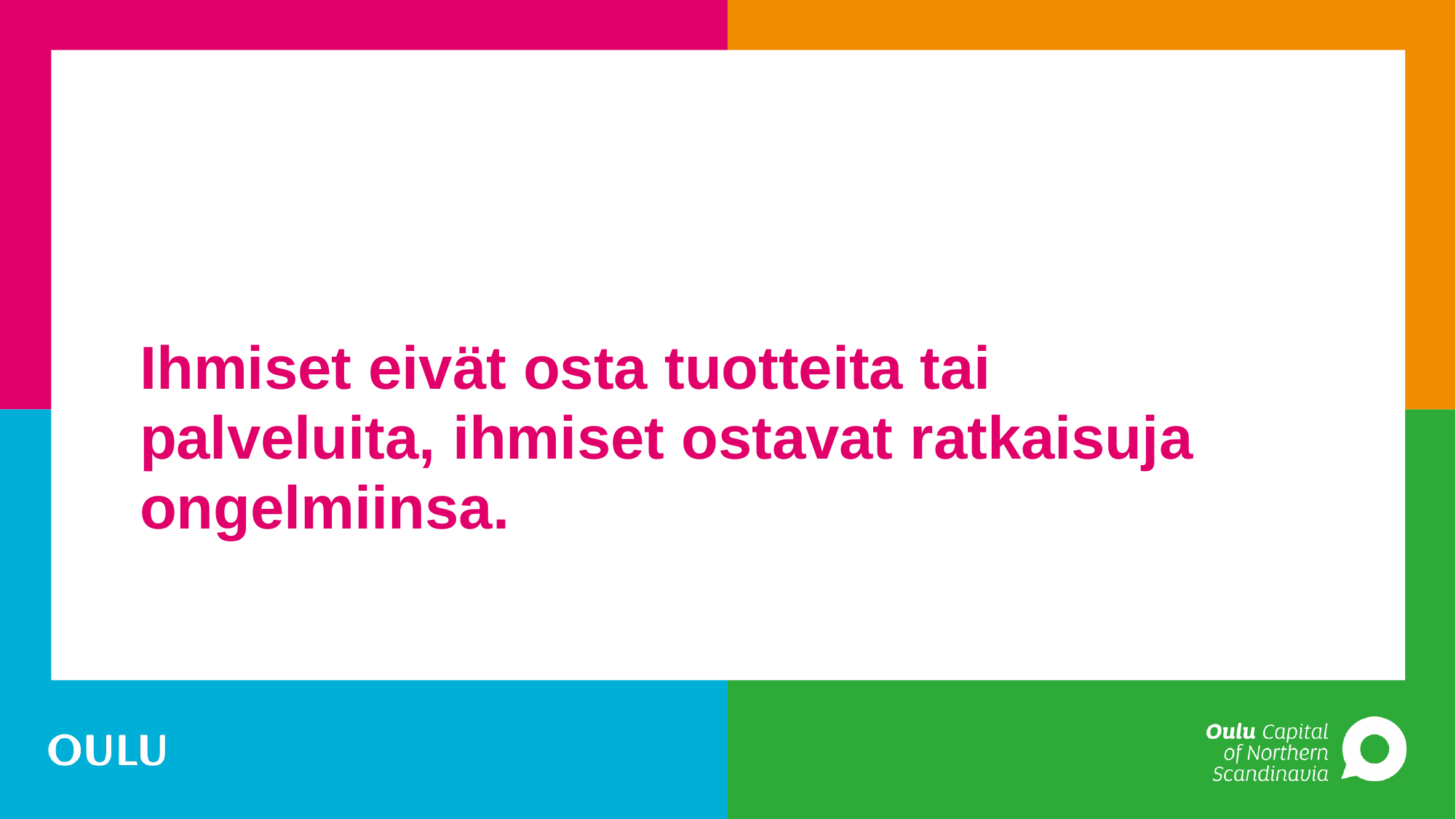

# Ihmiset eivät osta tuotteita tai palveluita, ihmiset ostavat ratkaisuja ongelmiinsa.